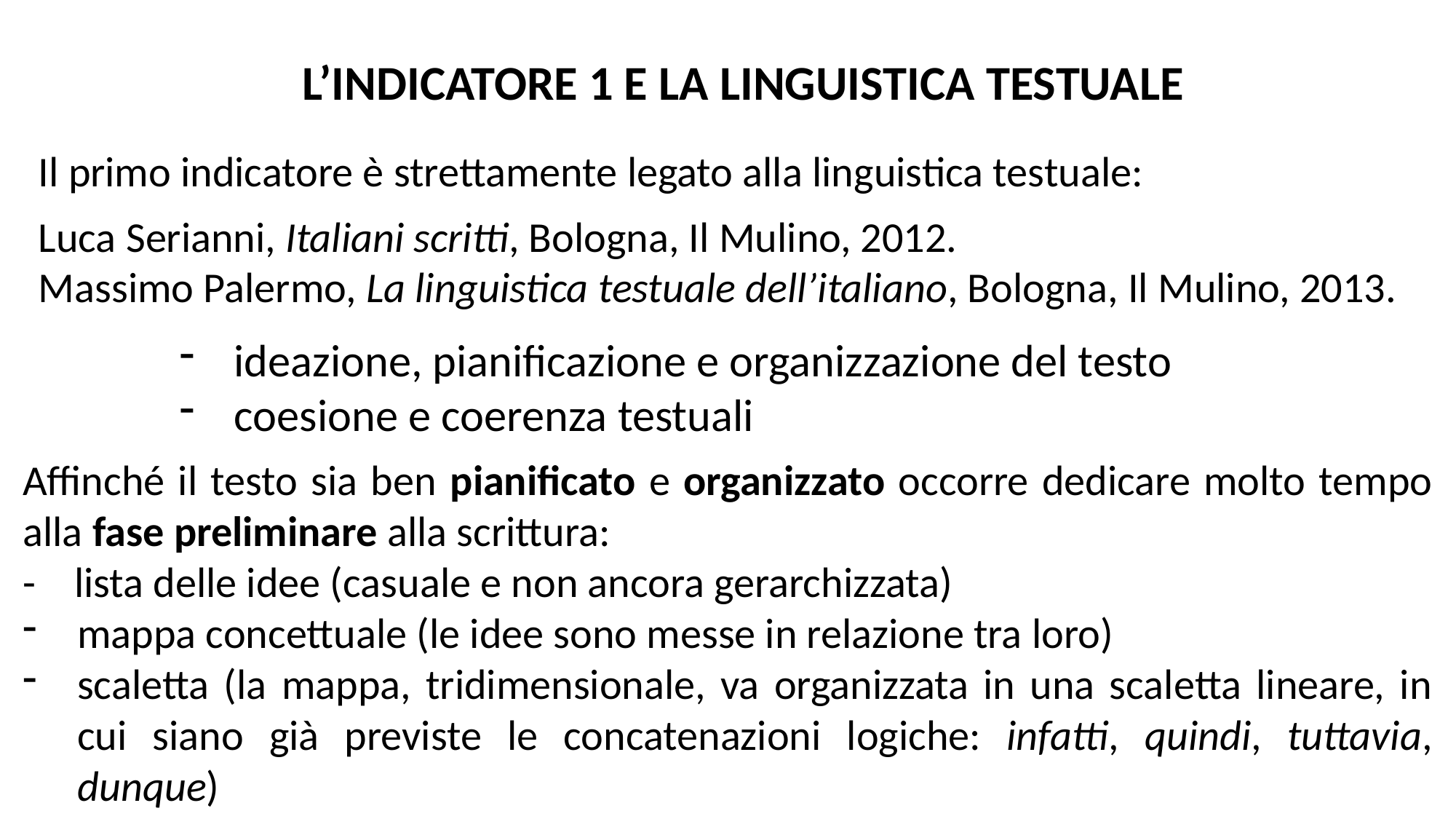

L’INDICATORE 1 E LA LINGUISTICA TESTUALE
Il primo indicatore è strettamente legato alla linguistica testuale:

Luca Serianni, Italiani scritti, Bologna, Il Mulino, 2012.
Massimo Palermo, La linguistica testuale dell’italiano, Bologna, Il Mulino, 2013.
ideazione, pianificazione e organizzazione del testo
coesione e coerenza testuali
Affinché il testo sia ben pianificato e organizzato occorre dedicare molto tempo alla fase preliminare alla scrittura:
-    lista delle idee (casuale e non ancora gerarchizzata)
mappa concettuale (le idee sono messe in relazione tra loro)
scaletta (la mappa, tridimensionale, va organizzata in una scaletta lineare, in cui siano già previste le concatenazioni logiche: infatti, quindi, tuttavia, dunque)